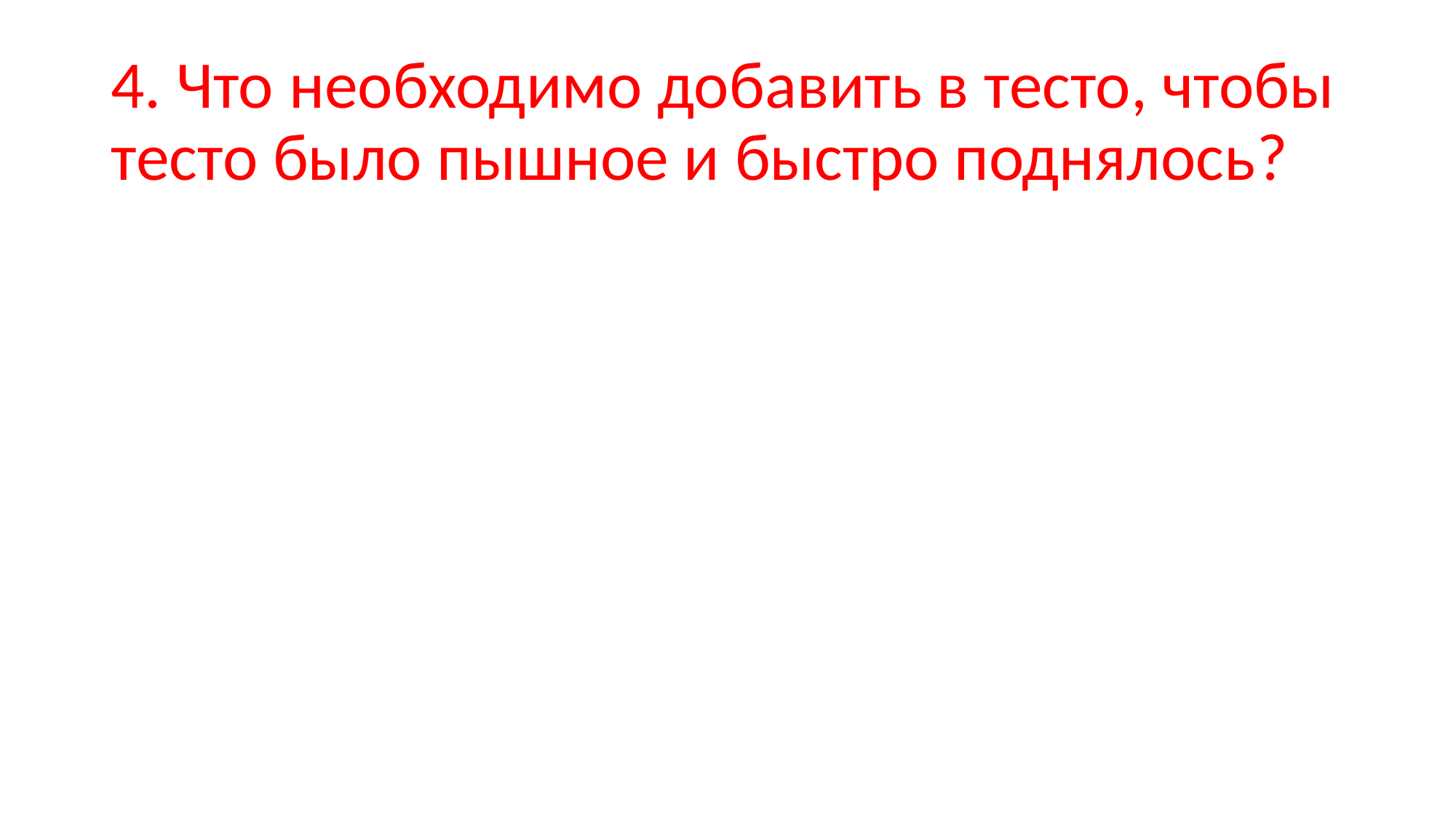

# 4. Что необходимо добавить в тесто, чтобы тесто было пышное и быстро поднялось?